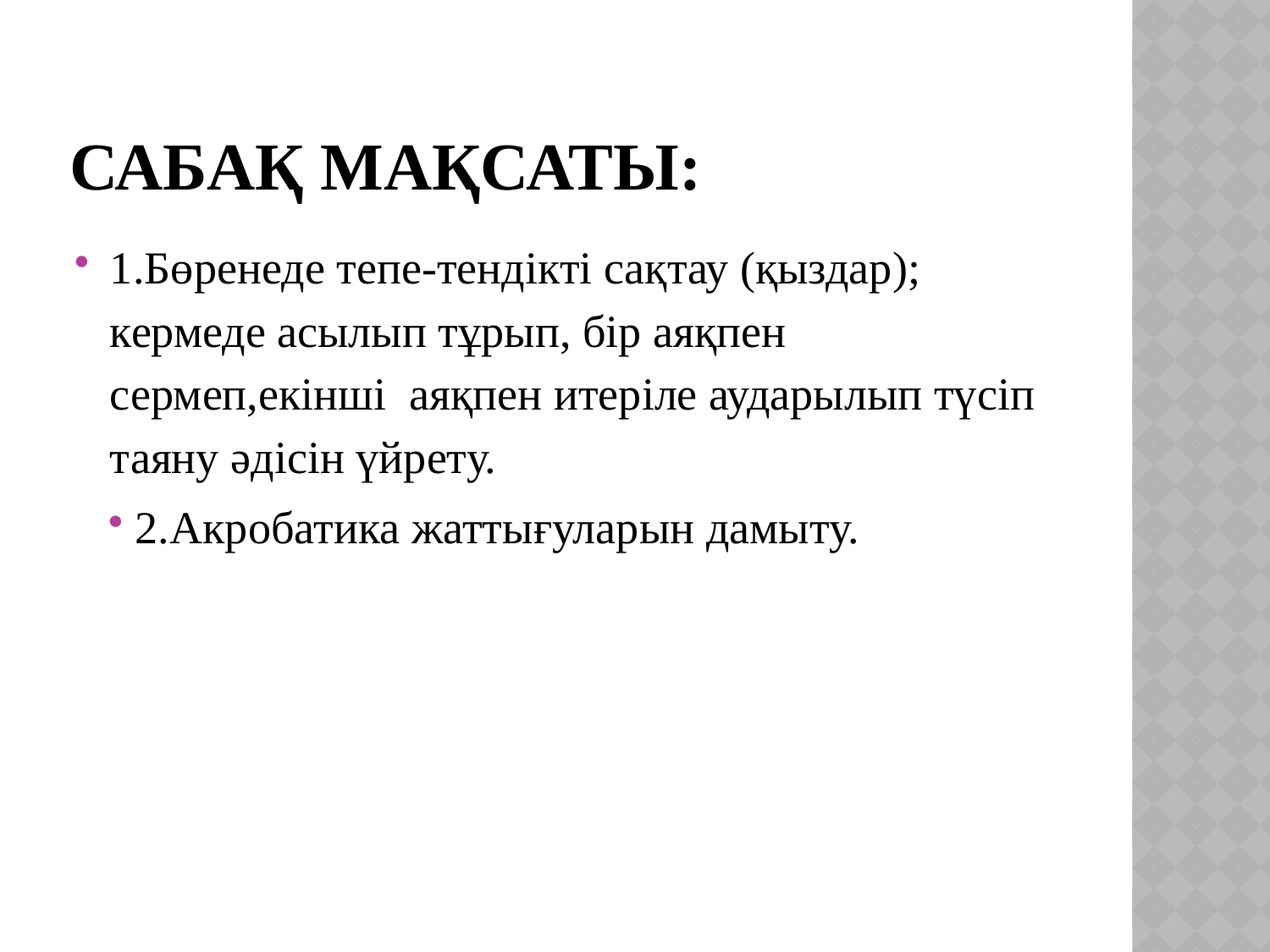

# Сабақ мақсаты:
1.Бөренеде тепе-тендікті сақтау (қыздар);  кермеде асылып тұрып, бір аяқпен сермеп,екінші  аяқпен итеріле аударылып түсіп таяну әдісін үйрету.
 2.Акробатика жаттығуларын дамыту.